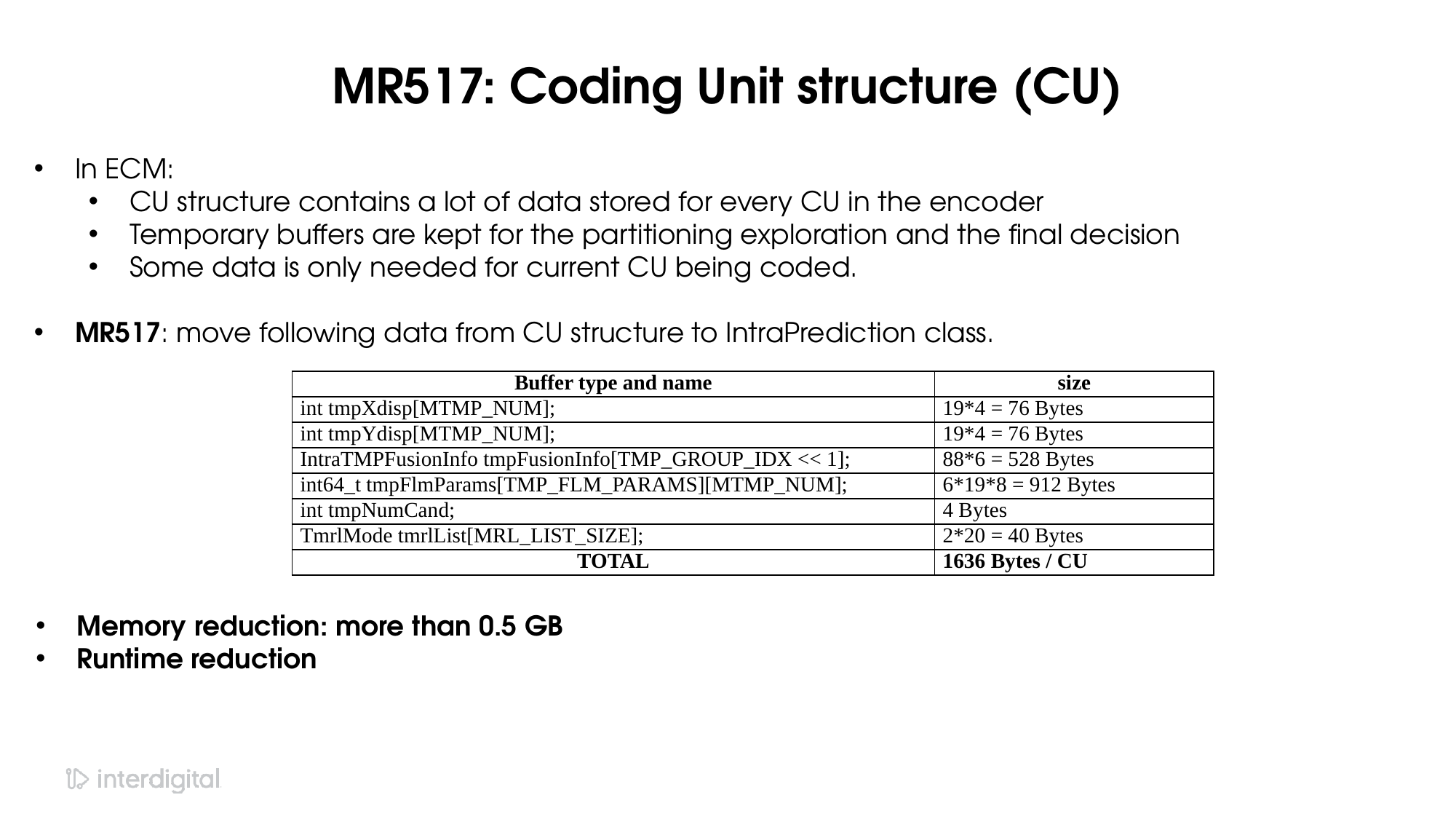

# MR517: Coding Unit structure (CU)
In ECM:
CU structure contains a lot of data stored for every CU in the encoder
Temporary buffers are kept for the partitioning exploration and the final decision
Some data is only needed for current CU being coded.

MR517: move following data from CU structure to IntraPrediction class.
| Buffer type and name | size |
| --- | --- |
| int tmpXdisp[MTMP\_NUM]; | 19\*4 = 76 Bytes |
| int tmpYdisp[MTMP\_NUM]; | 19\*4 = 76 Bytes |
| IntraTMPFusionInfo tmpFusionInfo[TMP\_GROUP\_IDX << 1]; | 88\*6 = 528 Bytes |
| int64\_t tmpFlmParams[TMP\_FLM\_PARAMS][MTMP\_NUM]; | 6\*19\*8 = 912 Bytes |
| int tmpNumCand; | 4 Bytes |
| TmrlMode tmrlList[MRL\_LIST\_SIZE]; | 2\*20 = 40 Bytes |
| TOTAL | 1636 Bytes / CU |
Memory reduction: more than 0.5 GB
Runtime reduction